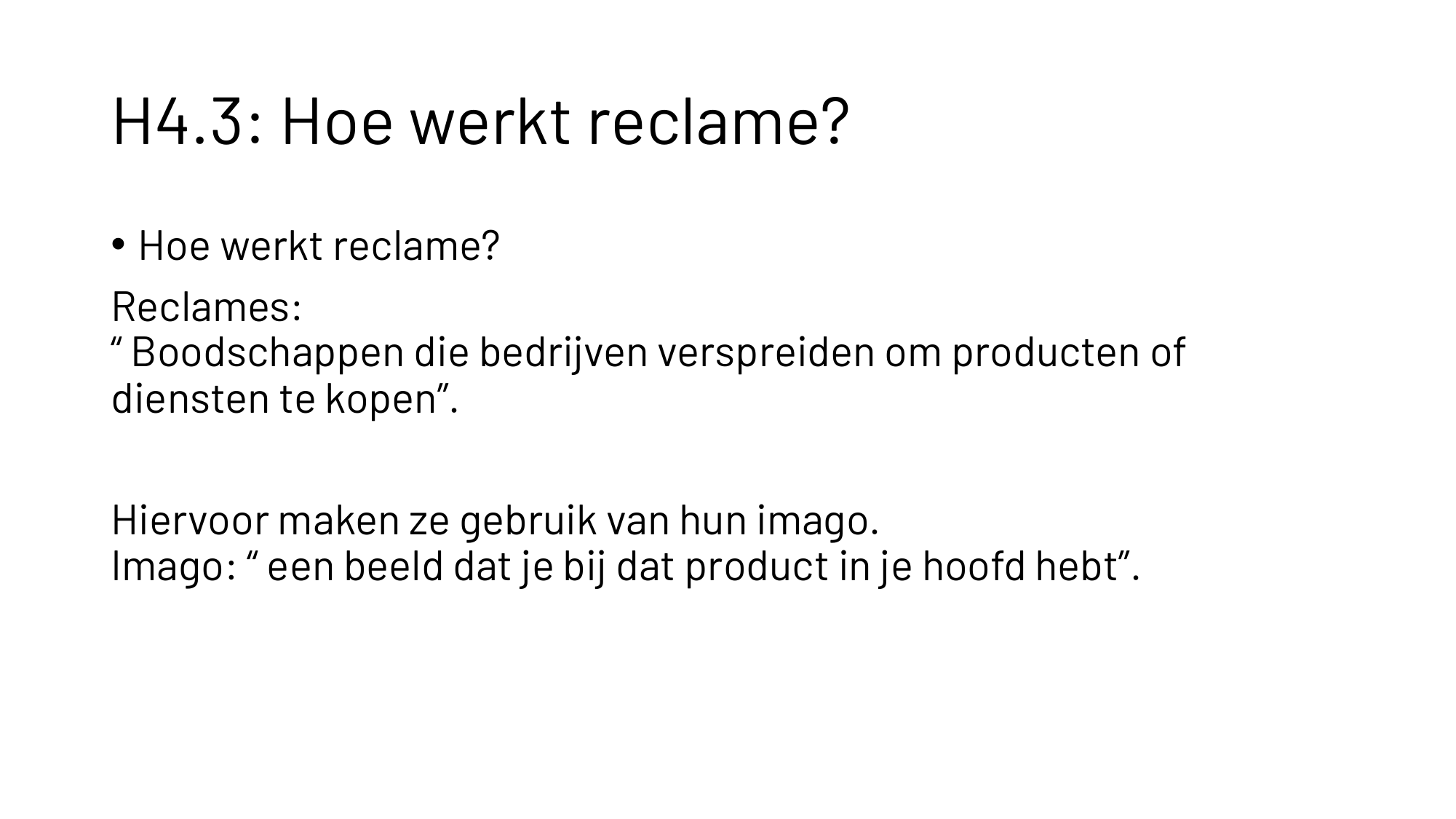

# H4.3: Hoe werkt reclame?
Hoe werkt reclame?
Reclames:
“ Boodschappen die bedrijven verspreiden om producten of diensten te kopen”.

Hiervoor maken ze gebruik van hun imago.
Imago: “ een beeld dat je bij dat product in je hoofd hebt”.